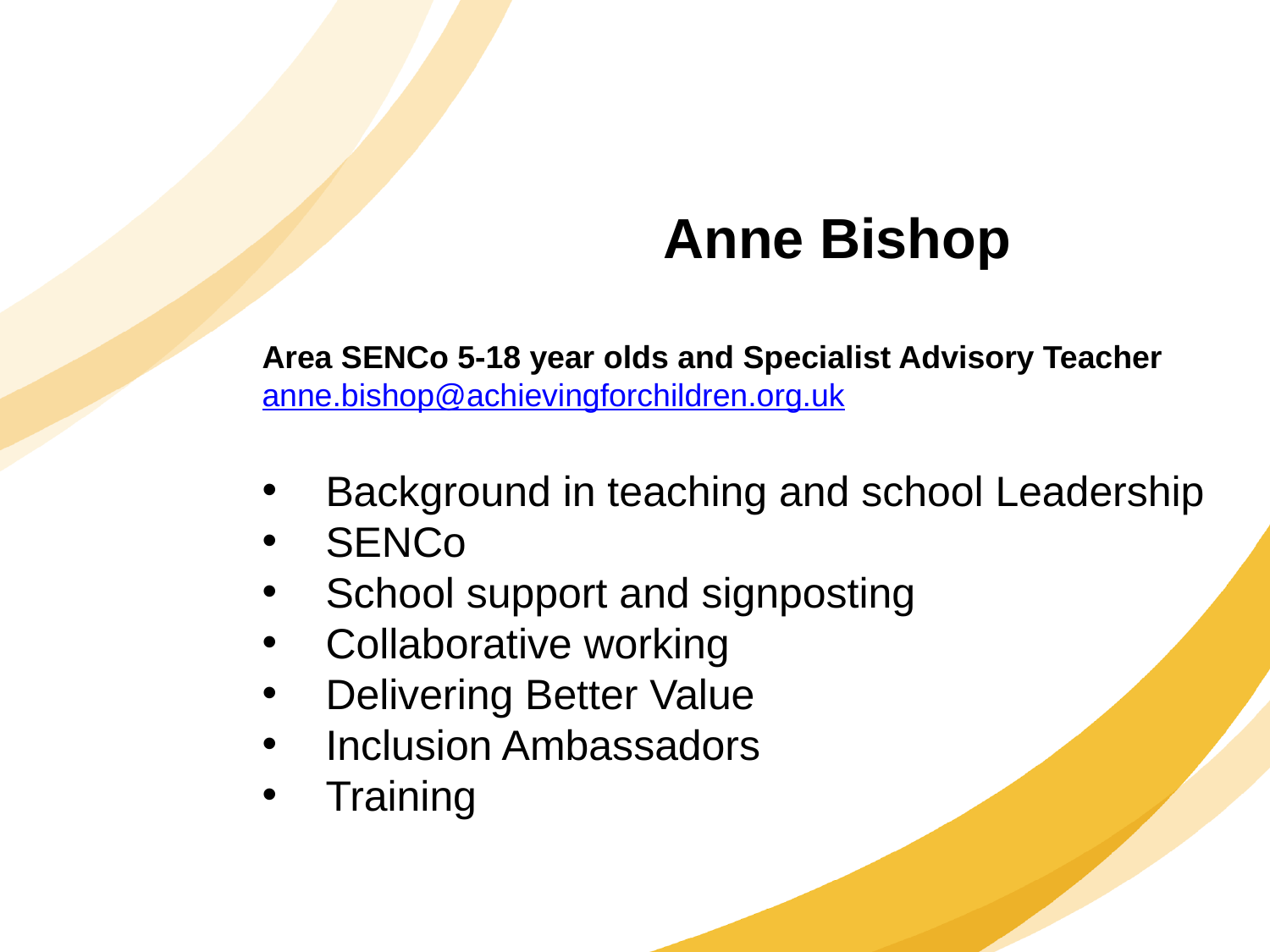

Anne Bishop

Area SENCo 5-18 year olds and Specialist Advisory Teacher
anne.bishop@achievingforchildren.org.uk

Background in teaching and school Leadership
SENCo
School support and signposting
Collaborative working
Delivering Better Value
Inclusion Ambassadors
Training